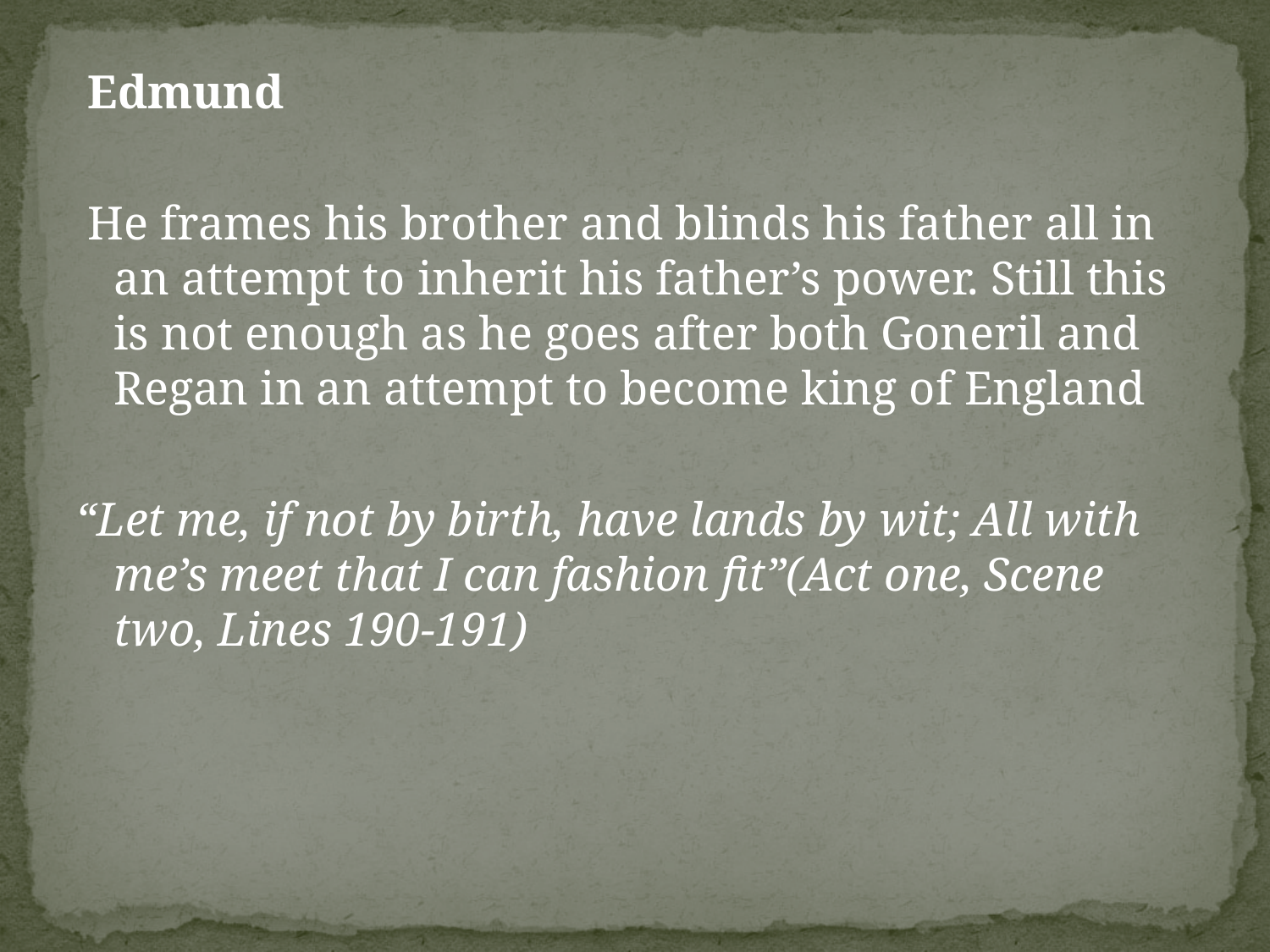

Edmund

 He frames his brother and blinds his father all in an attempt to inherit his father’s power. Still this is not enough as he goes after both Goneril and Regan in an attempt to become king of England

“Let me, if not by birth, have lands by wit; All with me’s meet that I can fashion fit”(Act one, Scene two, Lines 190-191)